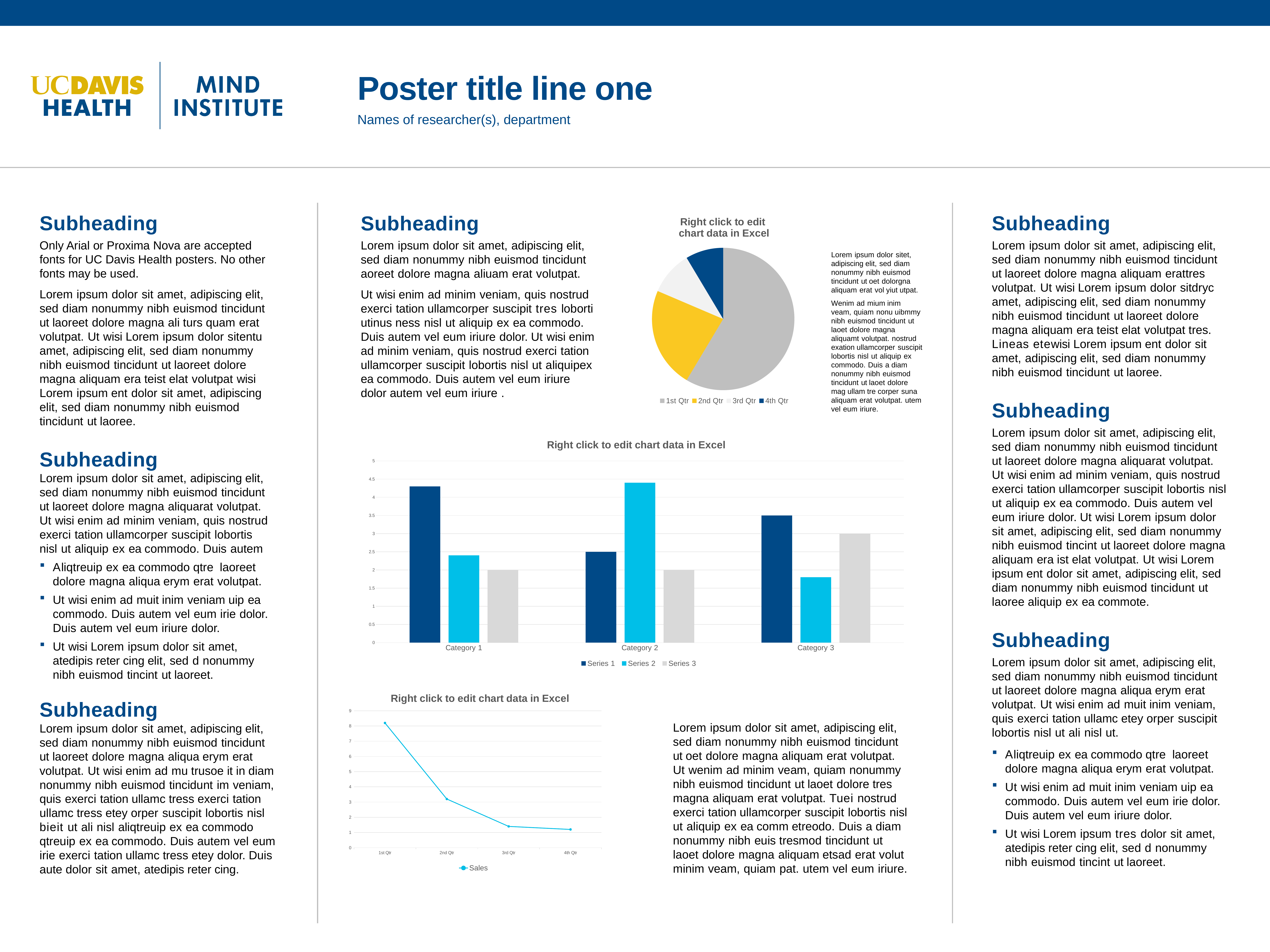

Poster title line one
Names of researcher(s), department
Subheading
Only Arial or Proxima Nova are accepted fonts for UC Davis Health posters. No other fonts may be used.
Lorem ipsum dolor sit amet, adipiscing elit, sed diam nonummy nibh euismod tincidunt ut laoreet dolore magna ali turs quam erat volutpat. Ut wisi Lorem ipsum dolor sitentu amet, adipiscing elit, sed diam nonummy nibh euismod tincidunt ut laoreet dolore magna aliquam era teist elat volutpat wisi Lorem ipsum ent dolor sit amet, adipiscing elit, sed diam nonummy nibh euismod tincidunt ut laoree.
Subheading
Lorem ipsum dolor sit amet, adipiscing elit, sed diam nonummy nibh euismod tincidunt ut laoreet dolore magna aliquarat volutpat.
Ut wisi enim ad minim veniam, quis nostrud exerci tation ullamcorper suscipit lobortis
nisl ut aliquip ex ea commodo. Duis autem
Aliqtreuip ex ea commodo qtre  laoreet dolore magna aliqua erym erat volutpat.
Ut wisi enim ad muit inim veniam uip ea commodo. Duis autem vel eum irie dolor. Duis autem vel eum iriure dolor.
Ut wisi Lorem ipsum dolor sit amet, atedipis reter cing elit, sed d nonummy nibh euismod tincint ut laoreet.
Subheading
Lorem ipsum dolor sit amet, adipiscing elit, sed diam nonummy nibh euismod tincidunt ut laoreet dolore magna aliqua erym erat volutpat. Ut wisi enim ad mu trusoe it in diam nonummy nibh euismod tincidunt im veniam, quis exerci tation ullamc tress exerci tation ullamc tress etey orper suscipit lobortis nisl bieit ut ali nisl aliqtreuip ex ea commodo qtreuip ex ea commodo. Duis autem vel eum irie exerci tation ullamc tress etey dolor. Duis aute dolor sit amet, atedipis reter cing.
Subheading
Lorem ipsum dolor sit amet, adipiscing elit, sed diam nonummy nibh euismod tincidunt ut laoreet dolore magna aliquam erattres volutpat. Ut wisi Lorem ipsum dolor sitdryc amet, adipiscing elit, sed diam nonummy nibh euismod tincidunt ut laoreet dolore magna aliquam era teist elat volutpat tres. Lineas etewisi Lorem ipsum ent dolor sit amet, adipiscing elit, sed diam nonummy nibh euismod tincidunt ut laoree.
Subheading
Lorem ipsum dolor sit amet, adipiscing elit, sed diam nonummy nibh euismod tincidunt ut laoreet dolore magna aliquarat volutpat.
Ut wisi enim ad minim veniam, quis nostrud exerci tation ullamcorper suscipit lobortis nisl ut aliquip ex ea commodo. Duis autem vel eum iriure dolor. Ut wisi Lorem ipsum dolor sit amet, adipiscing elit, sed diam nonummy nibh euismod tincint ut laoreet dolore magna aliquam era ist elat volutpat. Ut wisi Lorem ipsum ent dolor sit amet, adipiscing elit, sed diam nonummy nibh euismod tincidunt ut laoree aliquip ex ea commote.
Subheading
Lorem ipsum dolor sit amet, adipiscing elit, sed diam nonummy nibh euismod tincidunt ut laoreet dolore magna aliqua erym erat volutpat. Ut wisi enim ad muit inim veniam, quis exerci tation ullamc etey orper suscipit lobortis nisl ut ali nisl ut.
Aliqtreuip ex ea commodo qtre  laoreet dolore magna aliqua erym erat volutpat.
Ut wisi enim ad muit inim veniam uip ea commodo. Duis autem vel eum irie dolor. Duis autem vel eum iriure dolor.
Ut wisi Lorem ipsum tres dolor sit amet, atedipis reter cing elit, sed d nonummy nibh euismod tincint ut laoreet.
Subheading
Lorem ipsum dolor sit amet, adipiscing elit, sed diam nonummy nibh euismod tincidunt aoreet dolore magna aliuam erat volutpat.
Ut wisi enim ad minim veniam, quis nostrud exerci tation ullamcorper suscipit tres loborti utinus ness nisl ut aliquip ex ea commodo. Duis autem vel eum iriure dolor. Ut wisi enim ad minim veniam, quis nostrud exerci tation ullamcorper suscipit lobortis nisl ut aliquipex ea commodo. Duis autem vel eum iriure dolor autem vel eum iriure .

### Chart: Right click to edit chart data in Excel

| Category | Sales |
|---|---|
| 1st Qtr | 8.2 |
| 2nd Qtr | 3.2 |
| 3rd Qtr | 1.4 |
| 4th Qtr | 1.2 |
Lorem ipsum dolor sitet, adipiscing elit, sed diam nonummy nibh euismod tincidunt ut oet dolorgna aliquam erat vol yiut utpat.
Wenim ad mium inim veam, quiam nonu uibmmy nibh euismod tincidunt ut laoet dolore magna aliquamt volutpat. nostrud exation ullamcorper suscipit lobortis nisl ut aliquip ex commodo. Duis a diam nonummy nibh euismod tincidunt ut laoet dolore mag ullam tre corper suna aliquam erat volutpat. utem vel eum iriure.

### Chart: Right click to edit chart data in Excel

| Category | Series 1 | Series 2 | Series 3 |
|---|---|---|---|
| Category 1 | 4.3 | 2.4 | 2.0 |
| Category 2 | 2.5 | 4.4 | 2.0 |
| Category 3 | 3.5 | 1.8 | 3.0 |

### Chart: Right click to edit chart data in Excel

| Category | Sales |
|---|---|
| 1st Qtr | 8.2 |
| 2nd Qtr | 3.2 |
| 3rd Qtr | 1.4 |
| 4th Qtr | 1.2 |
Lorem ipsum dolor sit amet, adipiscing elit, sed diam nonummy nibh euismod tincidunt ut oet dolore magna aliquam erat volutpat.
Ut wenim ad minim veam, quiam nonummy nibh euismod tincidunt ut laoet dolore tres magna aliquam erat volutpat. Tuei nostrud exerci tation ullamcorper suscipit lobortis nisl ut aliquip ex ea comm etreodo. Duis a diam nonummy nibh euis tresmod tincidunt ut laoet dolore magna aliquam etsad erat volut minim veam, quiam pat. utem vel eum iriure.